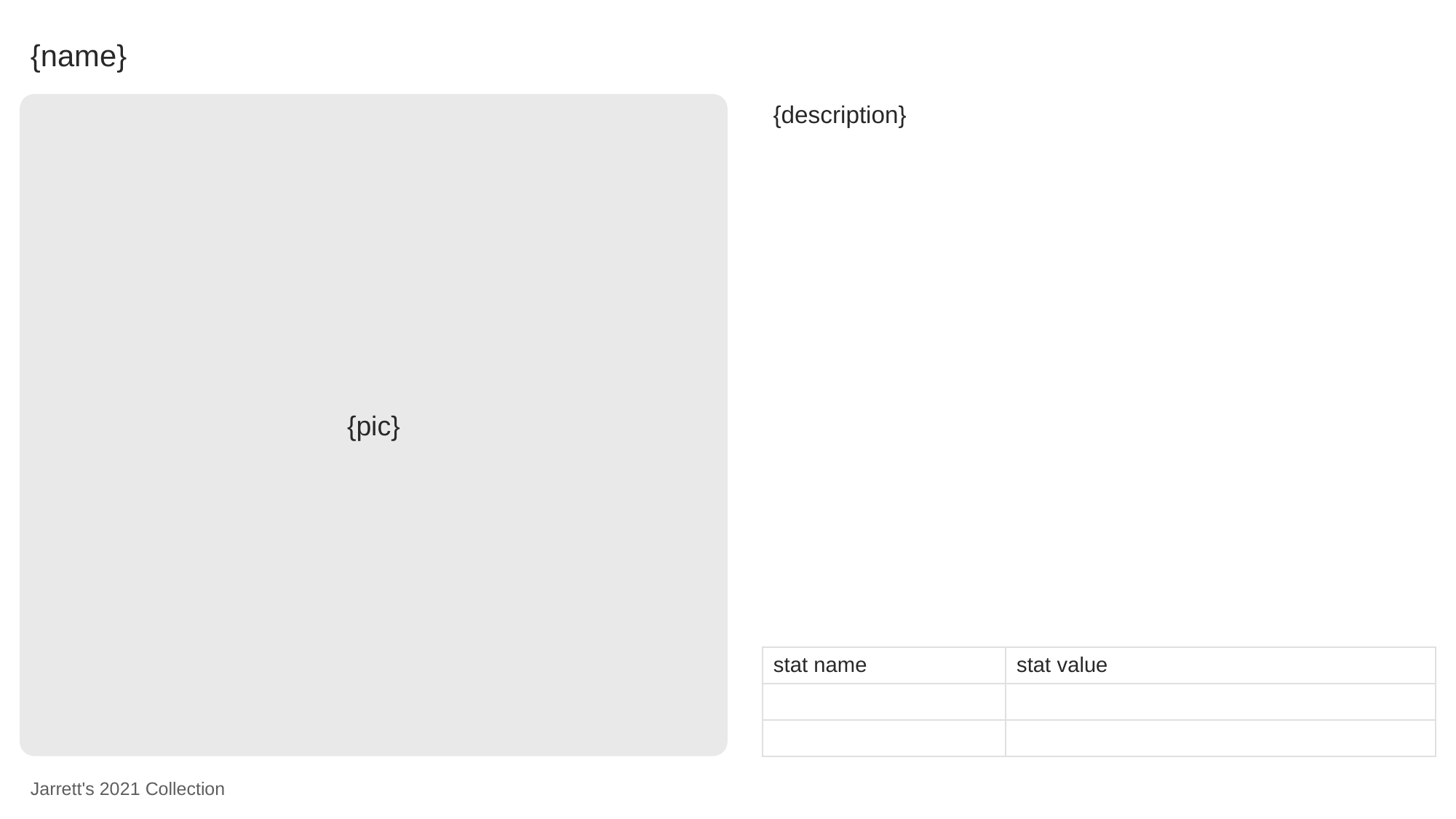

{name}
{pic}
{description}
| stat name | stat value |
| --- | --- |
|  |  |
|  |  |
Jarrett's 2021 Collection